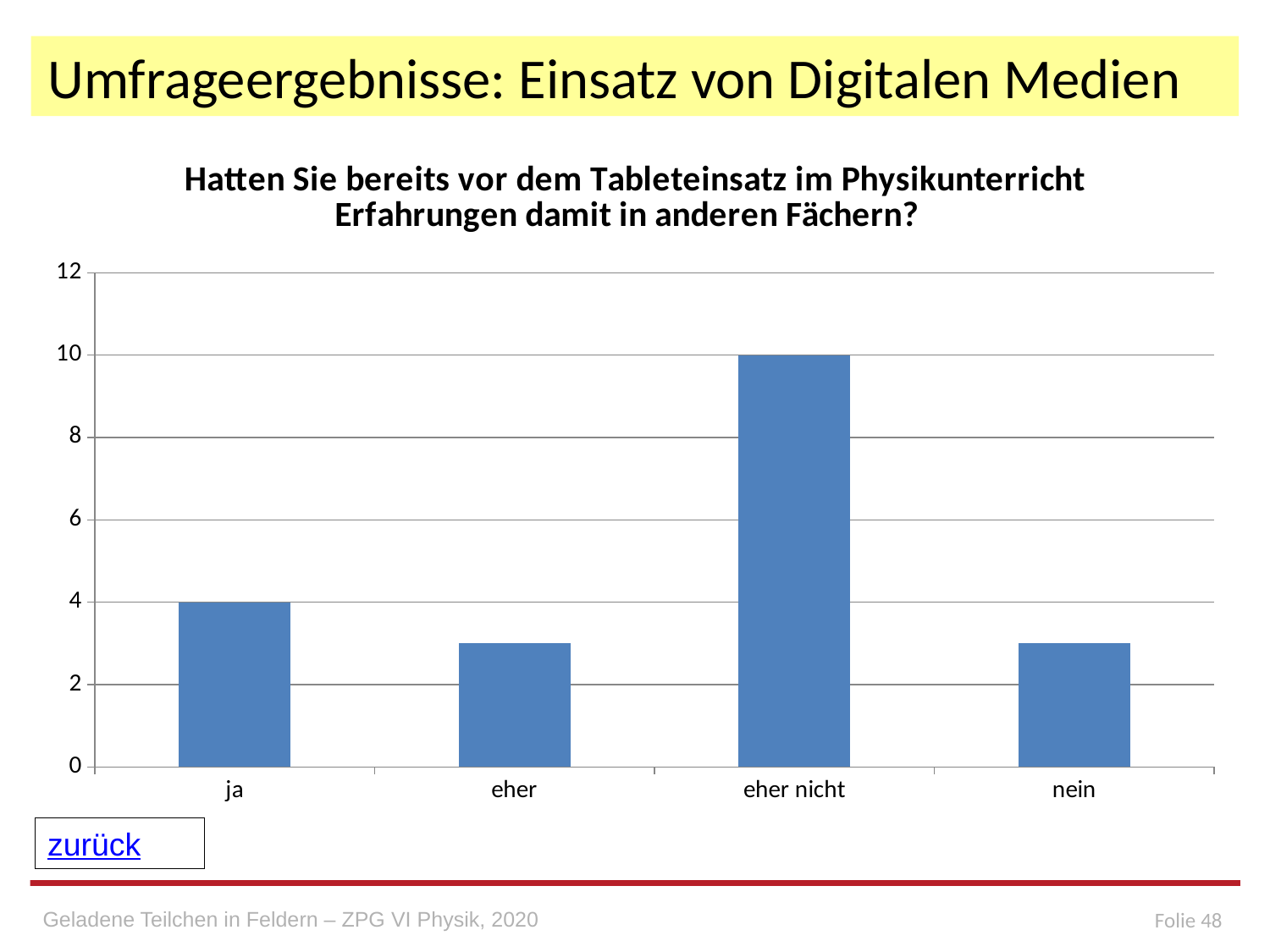

# Umfrageergebnisse: Einsatz von Digitalen Medien

### Chart: Hatten Sie bereits vor dem Tableteinsatz im Physikunterricht Erfahrungen damit in anderen Fächern?

| Category | Hatten Sie bereits vor dem Tableteinsatz im Physikunterricht Erfahrungen damit in anderen Fächern?   |
|---|---|
| ja | 4.0 |
| eher | 3.0 |
| eher nicht | 10.0 |
| nein | 3.0 |

zurück
Geladene Teilchen in Feldern – ZPG VI Physik, 2020
Folie 48